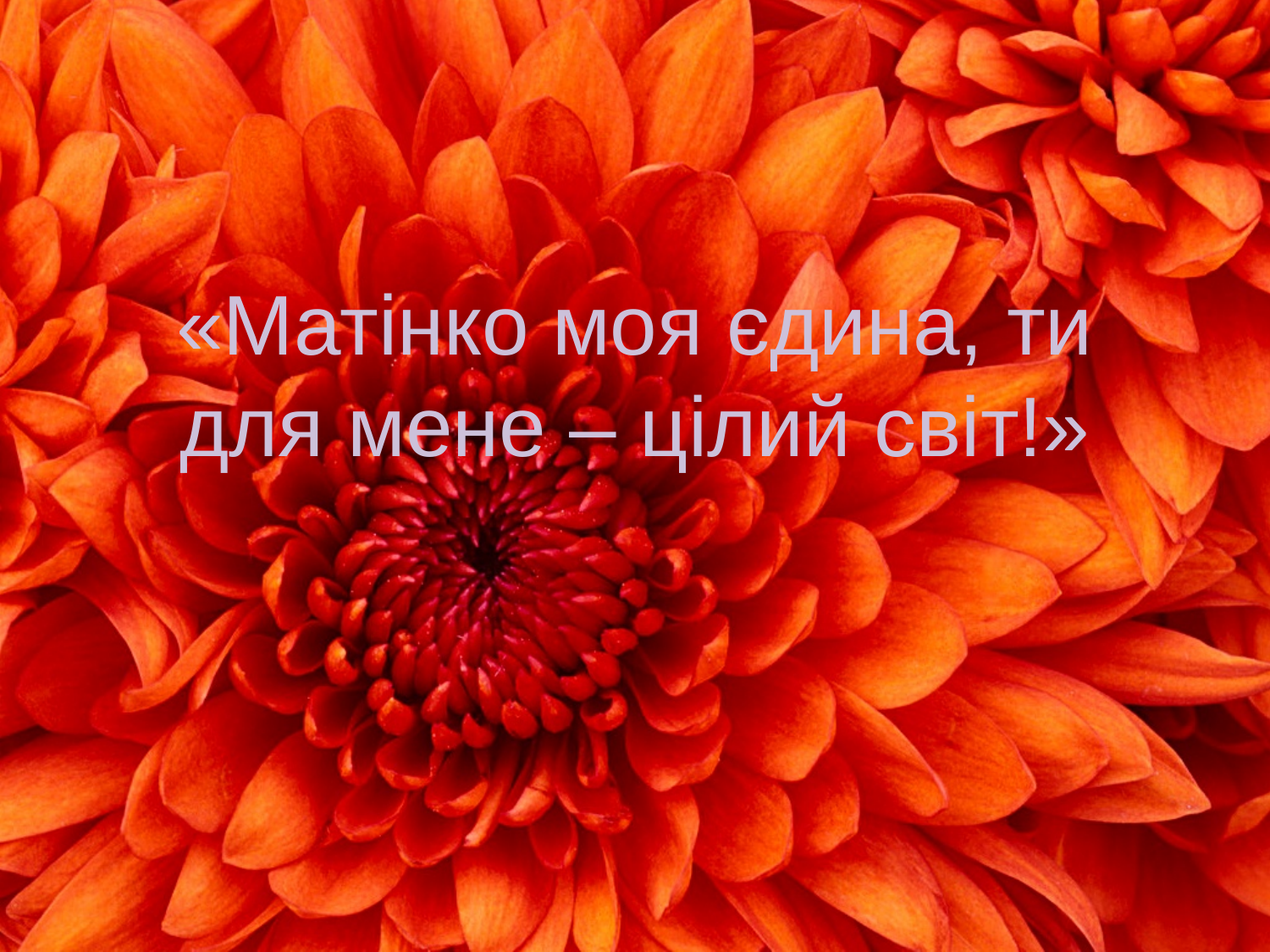

# «Матінко моя єдина, ти для мене – цілий світ!»